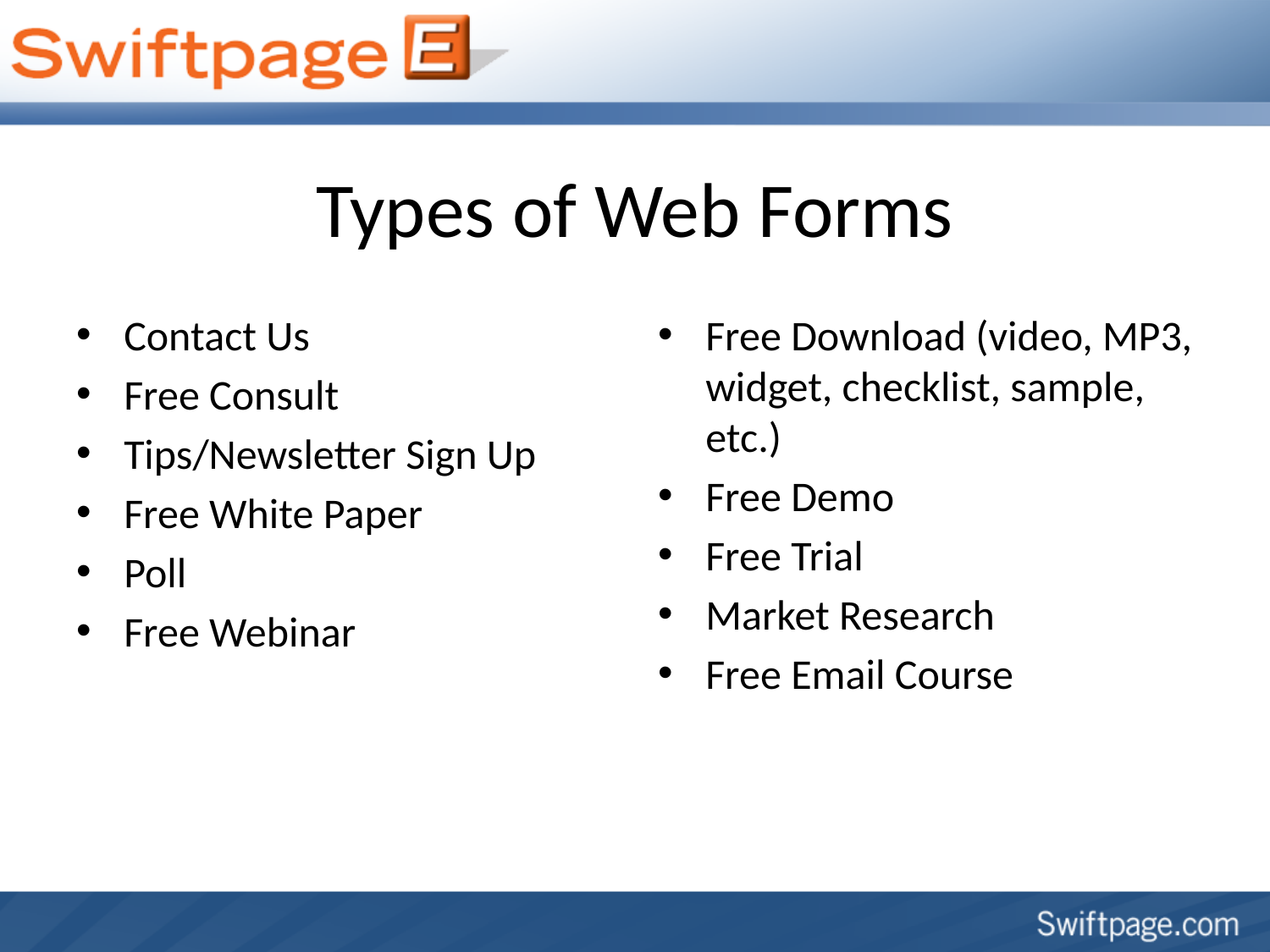

# Types of Web Forms
Contact Us
Free Consult
Tips/Newsletter Sign Up
Free White Paper
Poll
Free Webinar
Free Download (video, MP3, widget, checklist, sample, etc.)
Free Demo
Free Trial
Market Research
Free Email Course